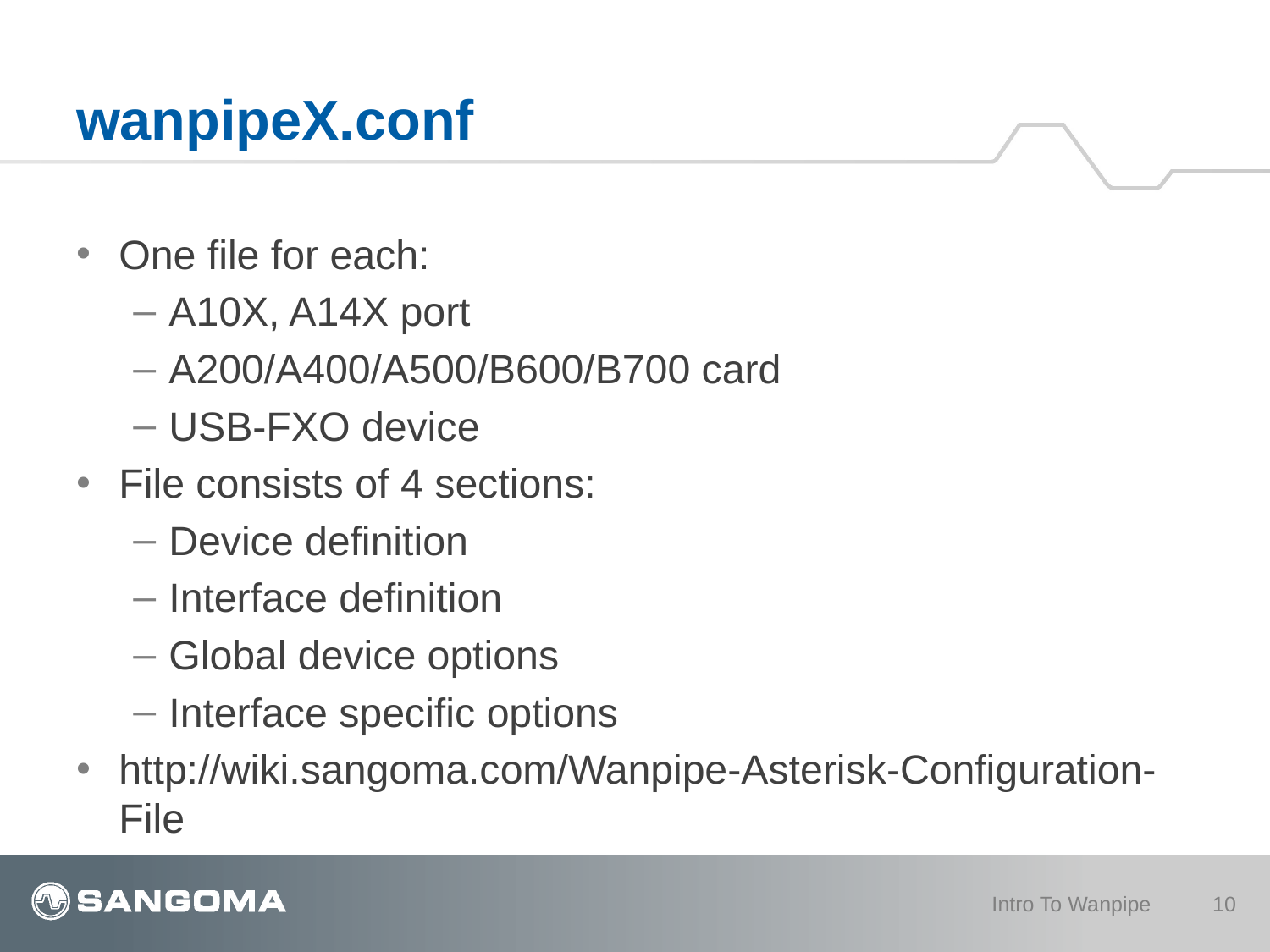

# wanpipeX.conf
One file for each:
A10X, A14X port
A200/A400/A500/B600/B700 card
USB-FXO device
File consists of 4 sections:
Device definition
Interface definition
Global device options
Interface specific options
http://wiki.sangoma.com/Wanpipe-Asterisk-Configuration-File
Intro To Wanpipe
10